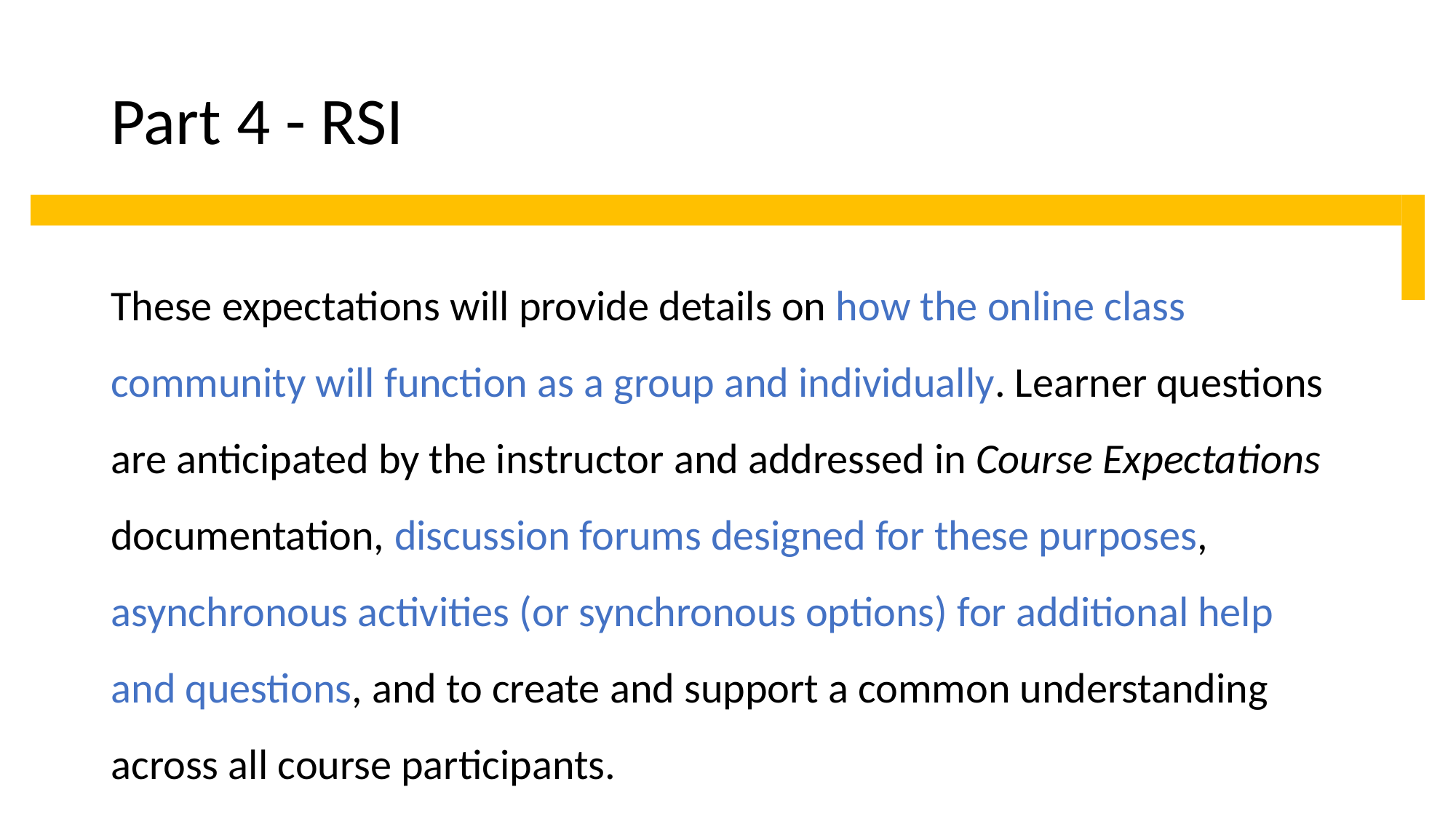

# Part 4 - RSI

These expectations will provide details on how the online class community will function as a group and individually. Learner questions are anticipated by the instructor and addressed in Course Expectations documentation, discussion forums designed for these purposes, asynchronous activities (or synchronous options) for additional help and questions, and to create and support a common understanding across all course participants.